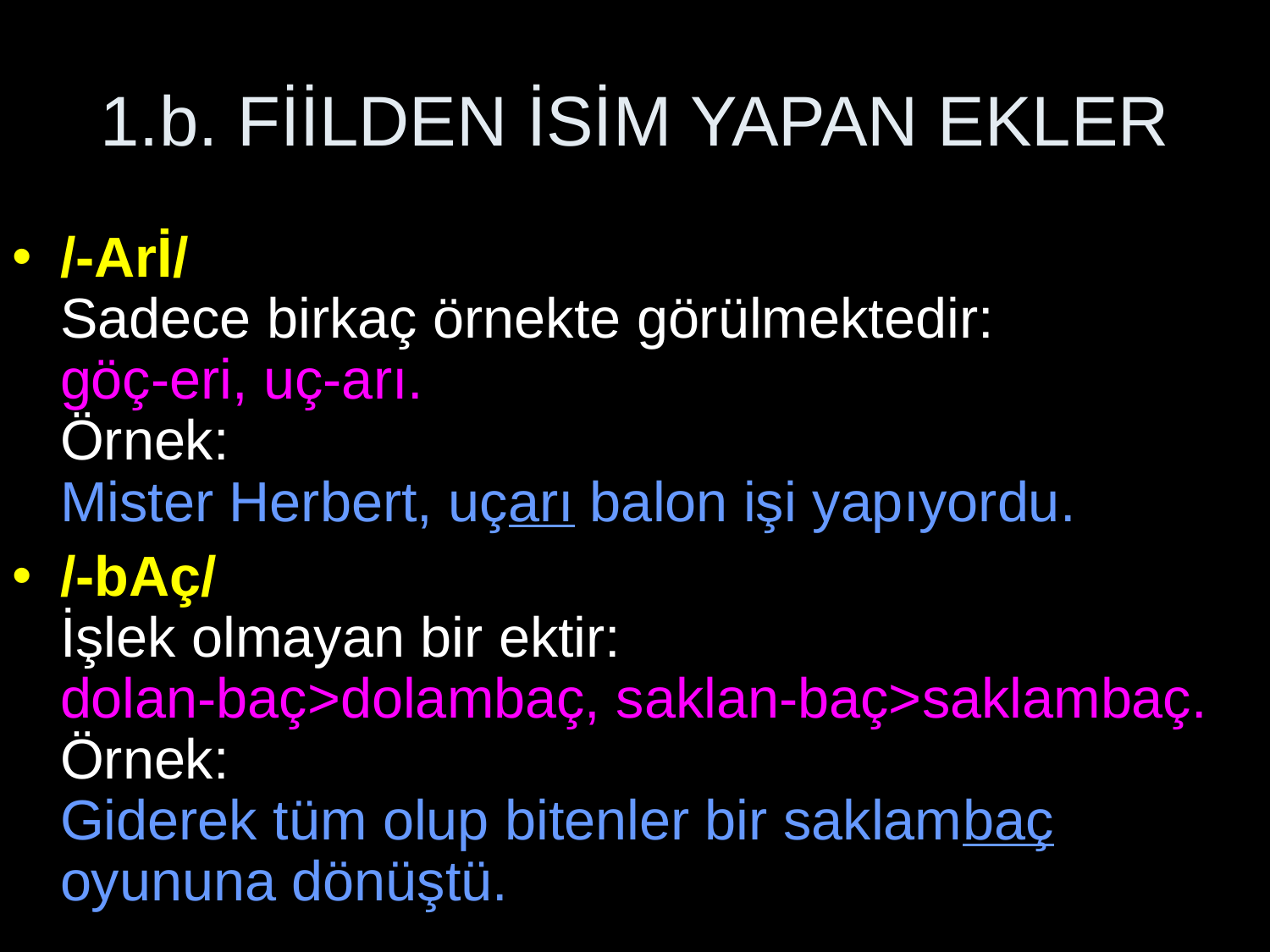

# 1.b. FİİLDEN İSİM YAPAN EKLER
/-Arİ/
Sadece birkaç örnekte görülmektedir:
göç-eri, uç-arı.
Örnek:
Mister Herbert, uçarı balon işi yapıyordu.
/-bAç/
İşlek olmayan bir ektir:
dolan-baç>dolambaç, saklan-baç>saklambaç.
Örnek:
Giderek tüm olup bitenler bir saklambaç oyununa dönüştü.